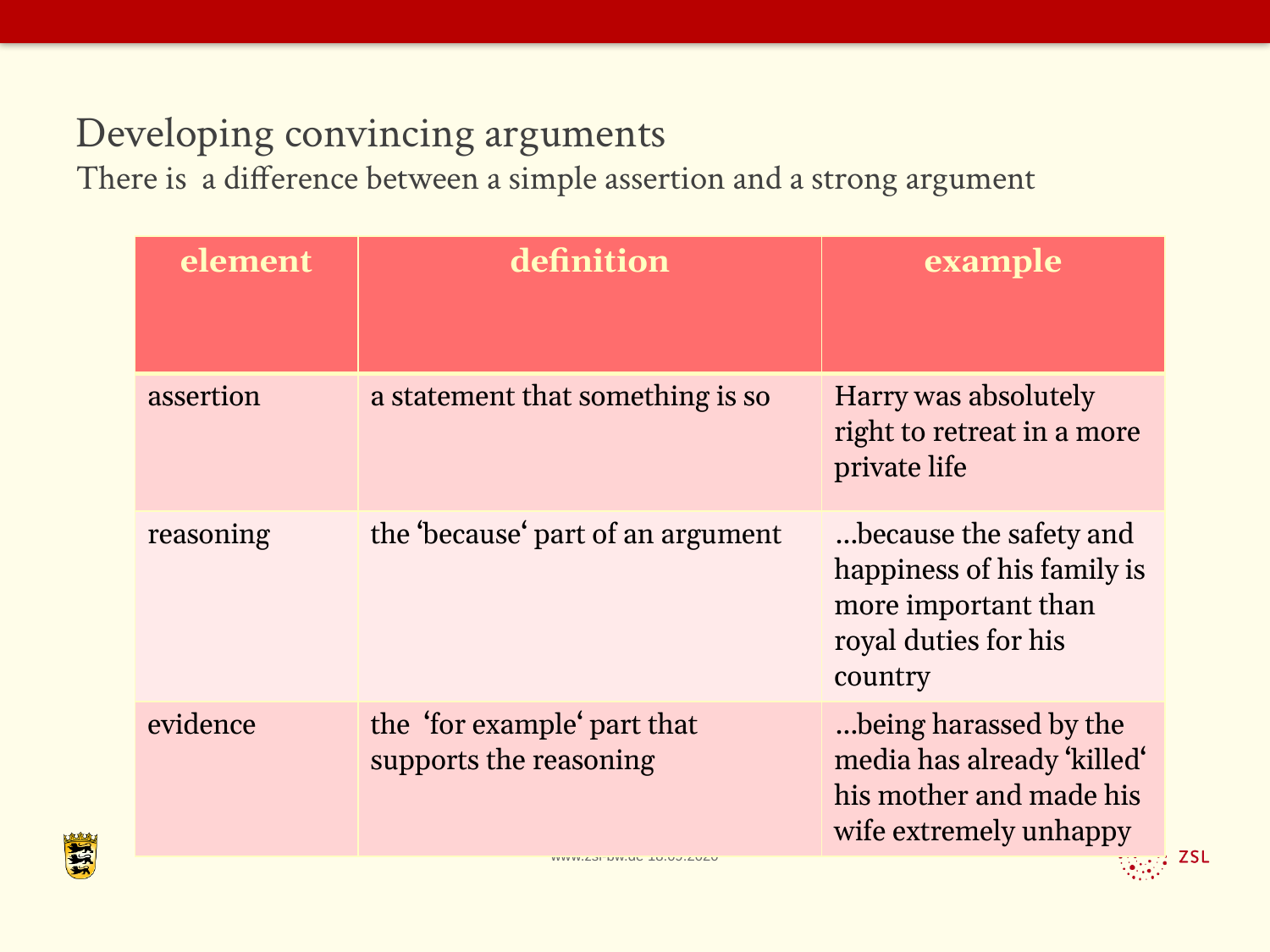

# Developing convincing arguments There is  a difference between a simple assertion and a strong argument
| element | definition | example |
| --- | --- | --- |
| assertion | a statement that something is so | Harry was absolutely right to retreat in a more private life |
| reasoning | the ‘because‘ part of an argument | …because the safety and happiness of his family is more important than royal duties for his country |
| evidence | the ‘for example‘ part that supports the reasoning | …being harassed by the media has already ‘killed‘ his mother and made his wife extremely unhappy |